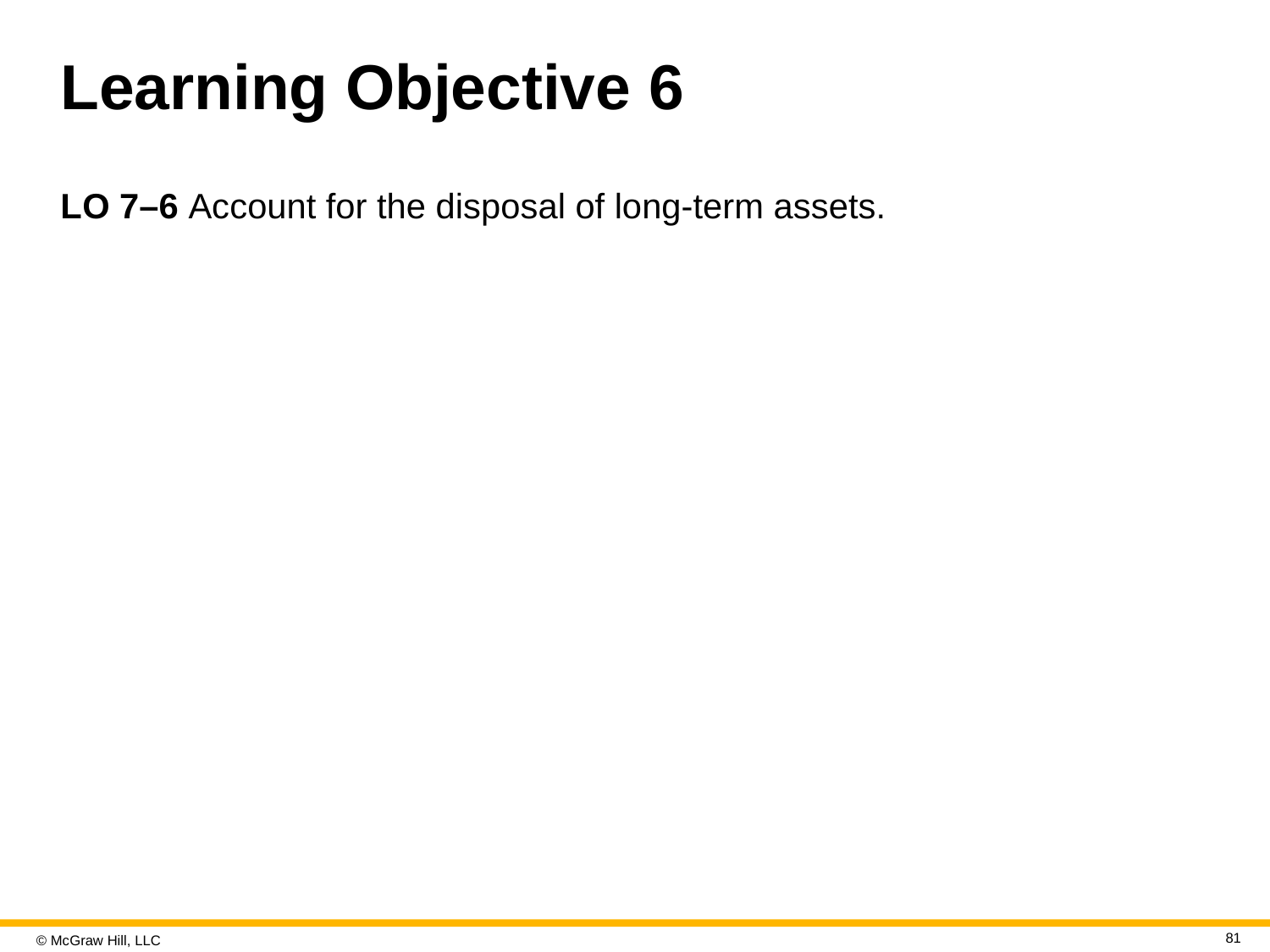

# Learning Objective 6
L O 7–6 Account for the disposal of long-term assets.
81